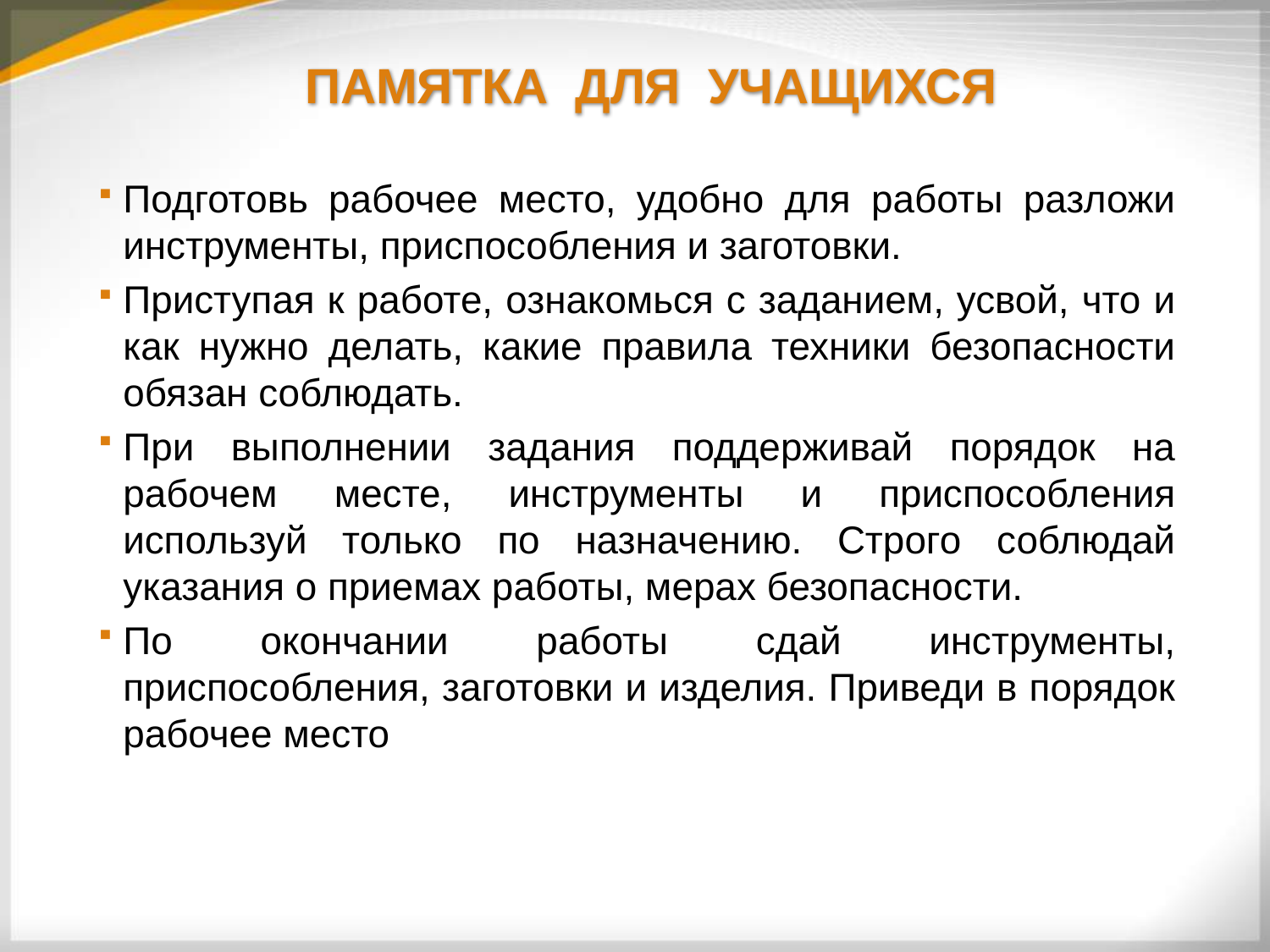

# ПАМЯТКА  ДЛЯ  УЧАЩИХСЯ
Подготовь рабочее место, удобно для работы разложи инструменты, приспособления и заготовки.
Приступая к работе, ознакомься с заданием, усвой, что и как нужно делать, какие правила техники безопасности обязан соблюдать.
При выполнении задания поддерживай порядок на рабочем месте, инструменты и приспособления используй только по назначению. Строго соблюдай указания о приемах работы, мерах безопасности.
По окончании работы сдай инструменты, приспособления, заготовки и изделия. Приведи в порядок рабочее место
12